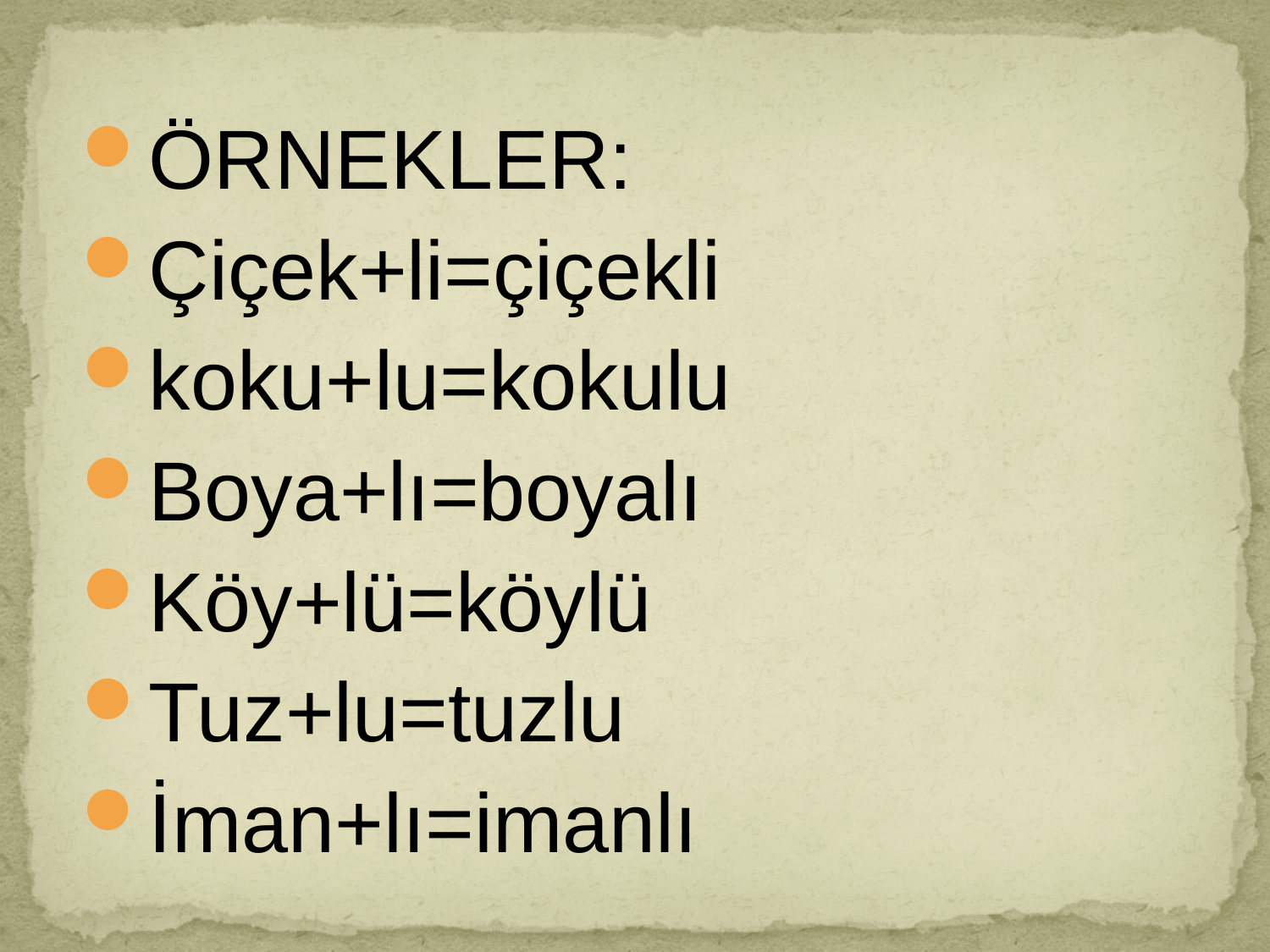

ÖRNEKLER:
Çiçek+li=çiçekli
koku+lu=kokulu
Boya+lı=boyalı
Köy+lü=köylü
Tuz+lu=tuzlu
İman+lı=imanlı